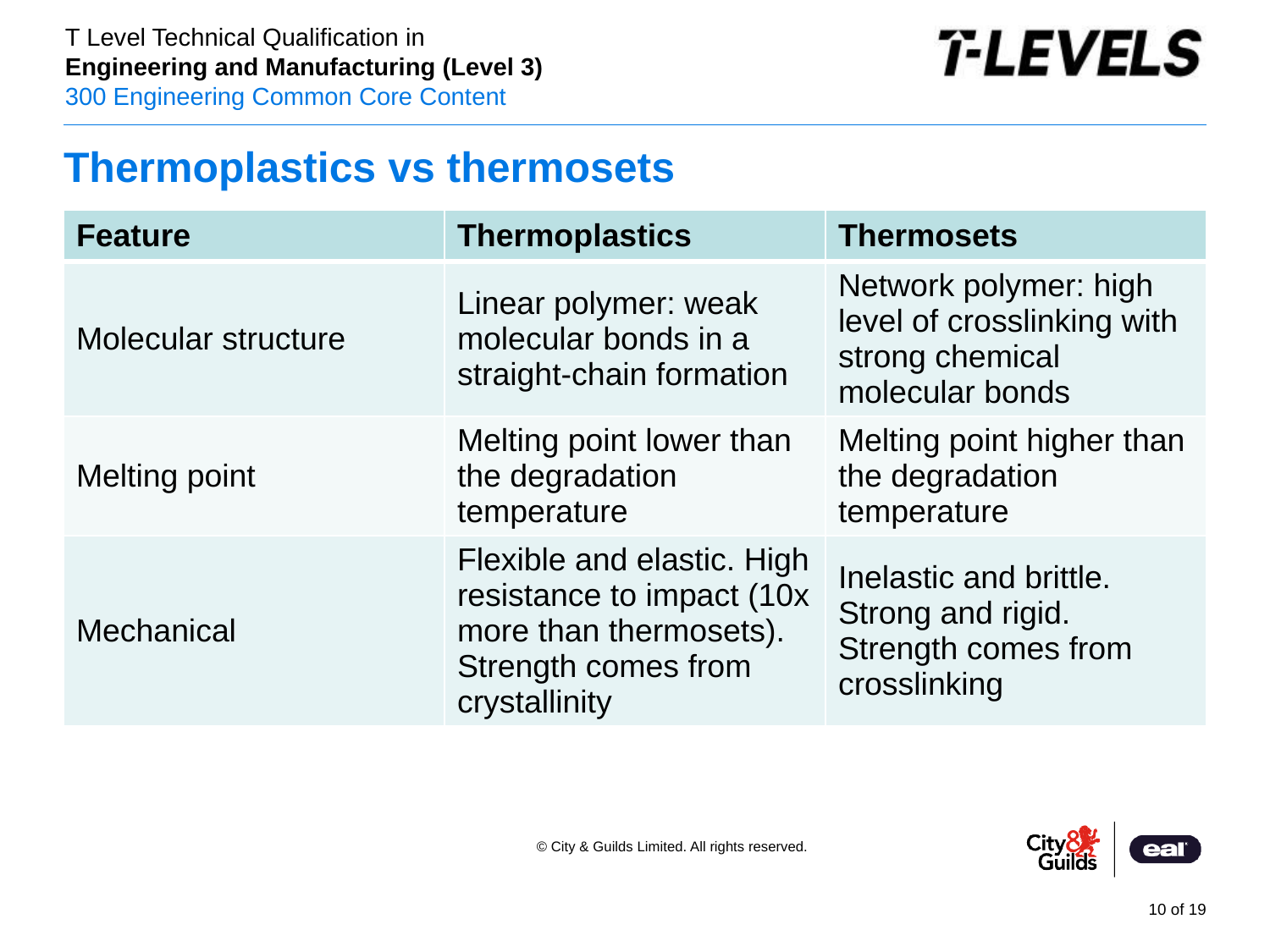

# Thermoplastics vs thermosets
| Feature | Thermoplastics | Thermosets |
| --- | --- | --- |
| Molecular structure | Linear polymer: weak molecular bonds in a straight-chain formation | Network polymer: high level of crosslinking with strong chemical molecular bonds |
| Melting point | Melting point lower than the degradation temperature | Melting point higher than the degradation temperature |
| Mechanical | Flexible and elastic. High resistance to impact (10x more than thermosets). Strength comes from crystallinity | Inelastic and brittle. Strong and rigid. Strength comes from crosslinking |